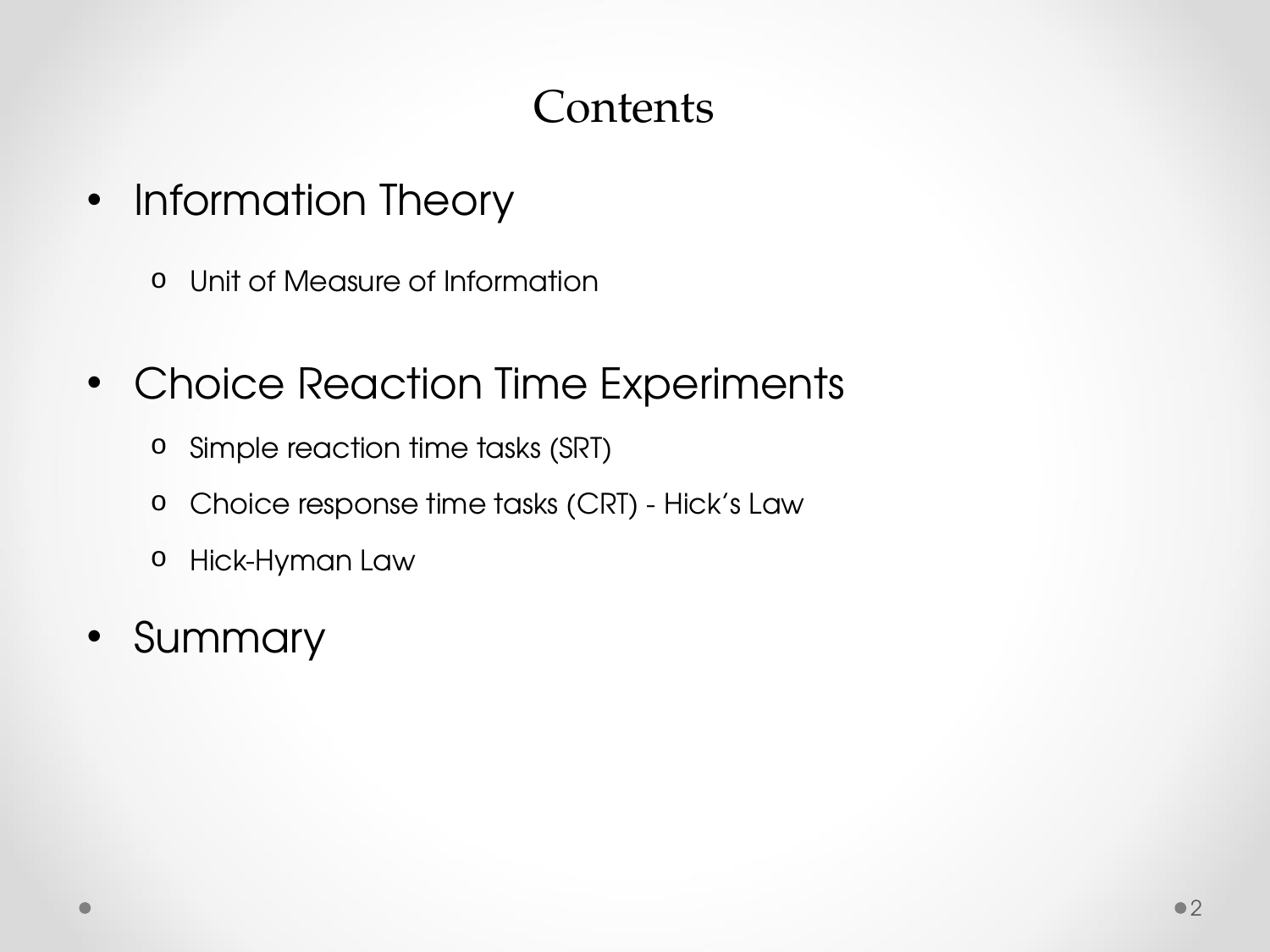

# Contents

Information Theory
Unit of Measure of Information
Choice Reaction Time Experiments
Simple reaction time tasks (SRT)
Choice response time tasks (CRT) - Hick’s Law
Hick-Hyman Law
Summary

2